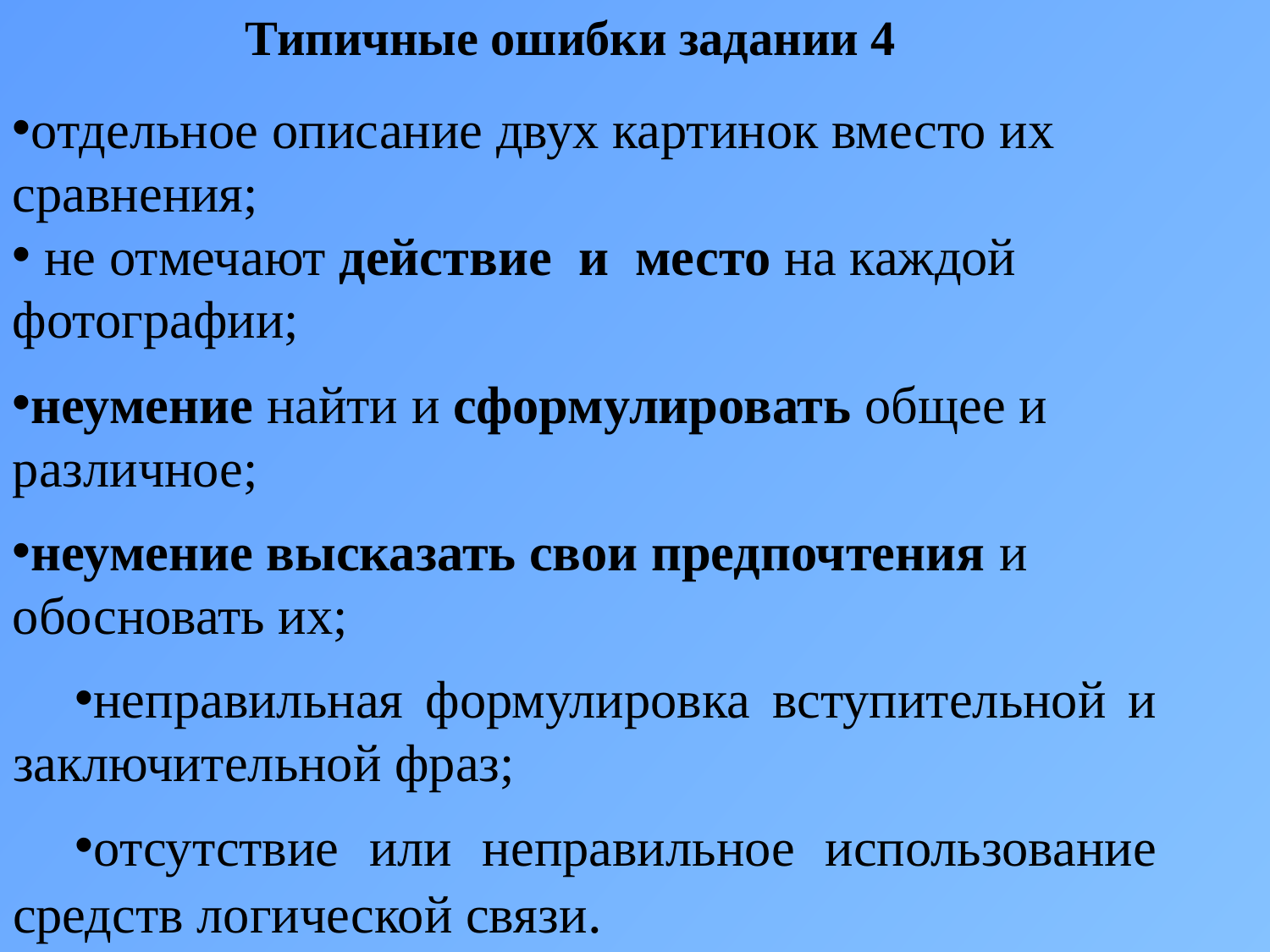

Типичные ошибки задании 4
отдельное описание двух картинок вместо их сравнения;
 не отмечают действие  и  место на каждой фотографии;

неумение найти и сформулировать общее и различное;

неумение высказать свои предпочтения и обосновать их;
неправильная формулировка вступительной и заключительной фраз;

отсутствие или неправильное использование средств логической связи.